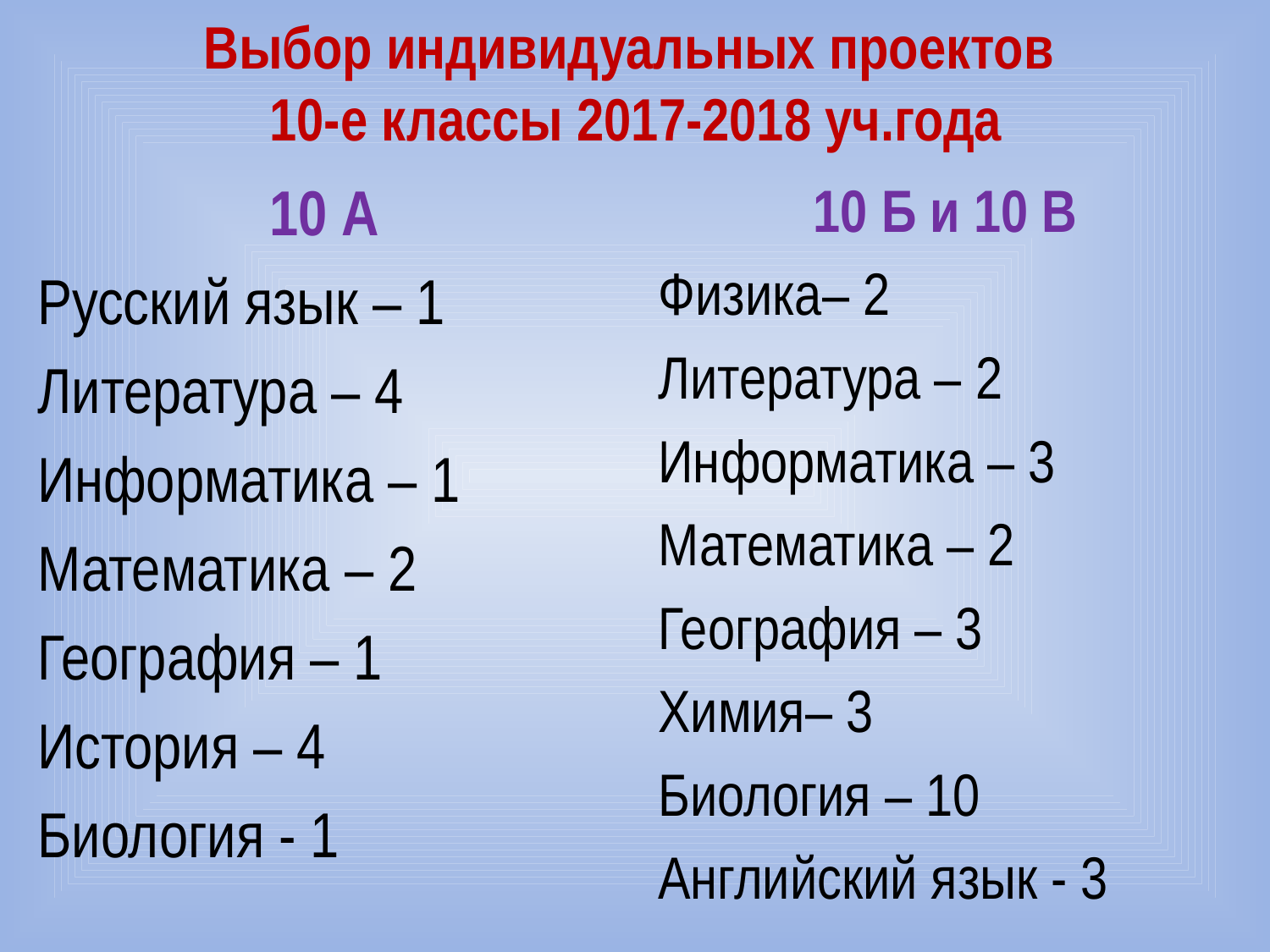

# Выбор индивидуальных проектов 10-е классы 2017-2018 уч.года
10 А
Русский язык – 1
Литература – 4
Информатика – 1
Математика – 2
География – 1
История – 4
Биология - 1

10 Б и 10 В
Физика– 2
Литература – 2
Информатика – 3
Математика – 2
География – 3
Химия– 3
Биология – 10
Английский язык - 3